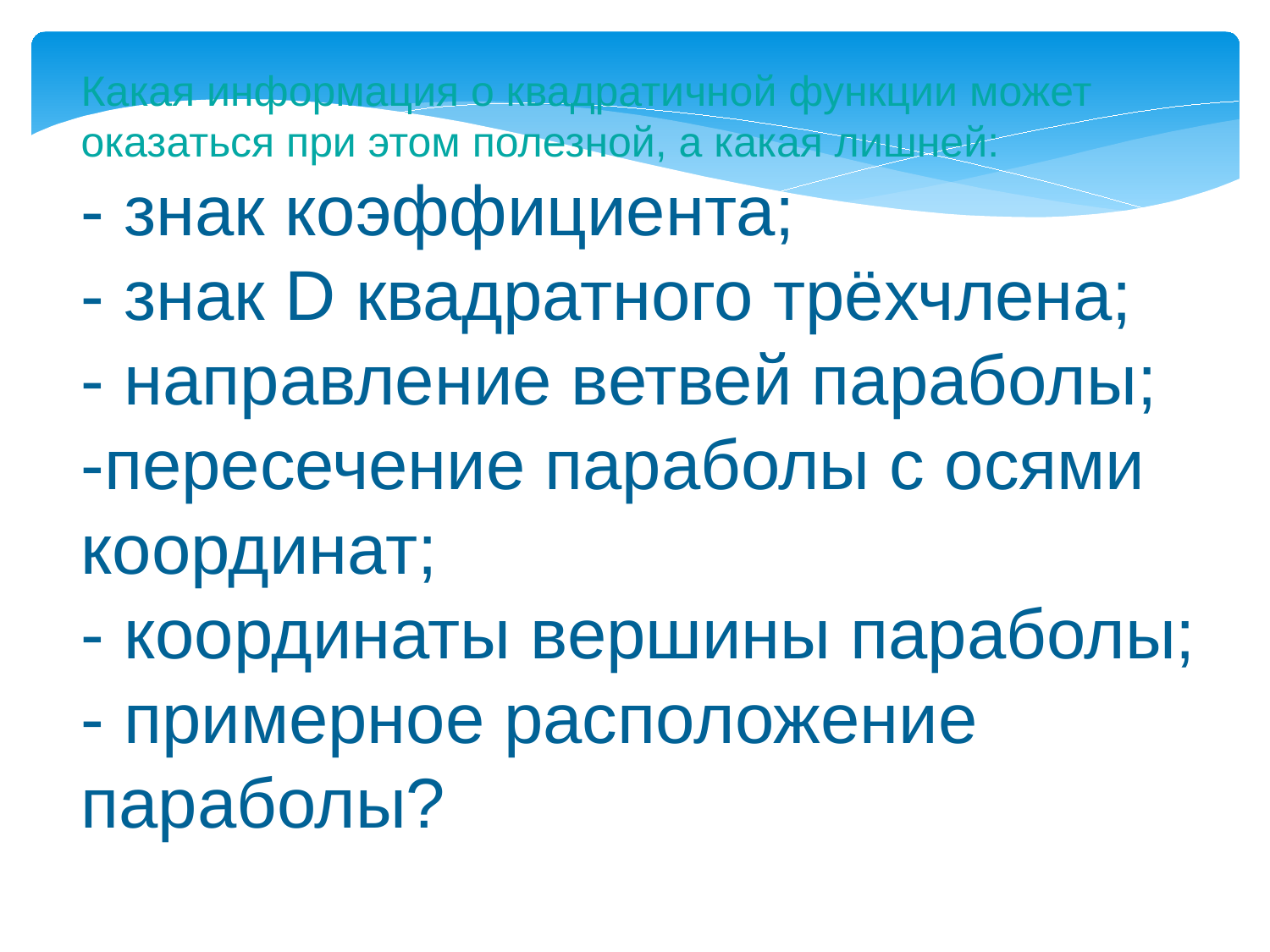

Какая информация о квадратичной функции может оказаться при этом полезной, а какая лишней:
- знак коэффициента;
- знак D квадратного трёхчлена;
- направление ветвей параболы;
-пересечение параболы с осями координат;
- координаты вершины параболы;
- примерное расположение параболы?